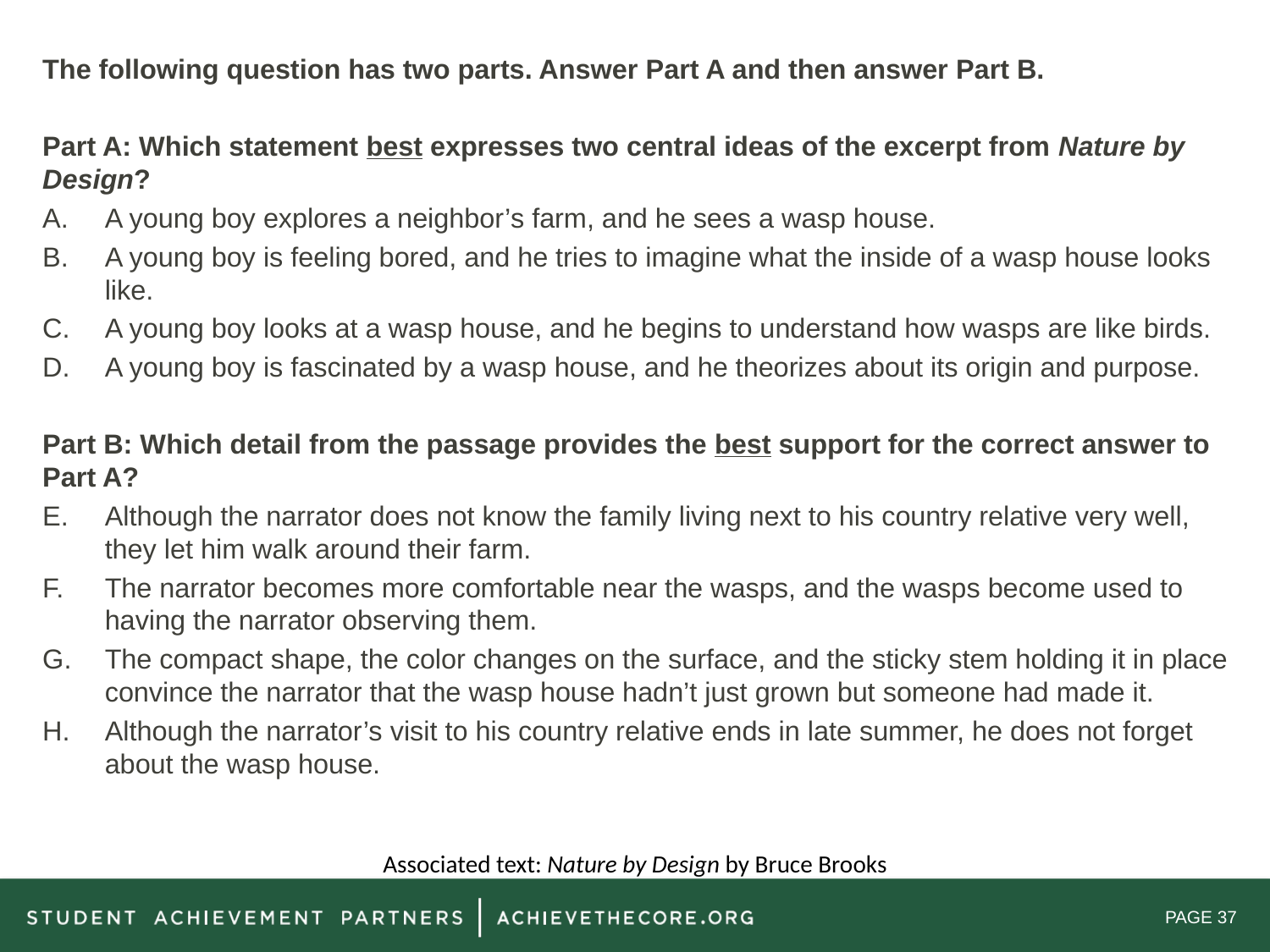

The following question has two parts. Answer Part A and then answer Part B.

Part A: Which statement best expresses two central ideas of the excerpt from Nature by Design?
A young boy explores a neighbor’s farm, and he sees a wasp house.
A young boy is feeling bored, and he tries to imagine what the inside of a wasp house looks like.
A young boy looks at a wasp house, and he begins to understand how wasps are like birds.
A young boy is fascinated by a wasp house, and he theorizes about its origin and purpose.

Part B: Which detail from the passage provides the best support for the correct answer to Part A?
Although the narrator does not know the family living next to his country relative very well, they let him walk around their farm.
The narrator becomes more comfortable near the wasps, and the wasps become used to having the narrator observing them.
The compact shape, the color changes on the surface, and the sticky stem holding it in place convince the narrator that the wasp house hadn’t just grown but someone had made it.
Although the narrator’s visit to his country relative ends in late summer, he does not forget about the wasp house.
Associated text: Nature by Design by Bruce Brooks